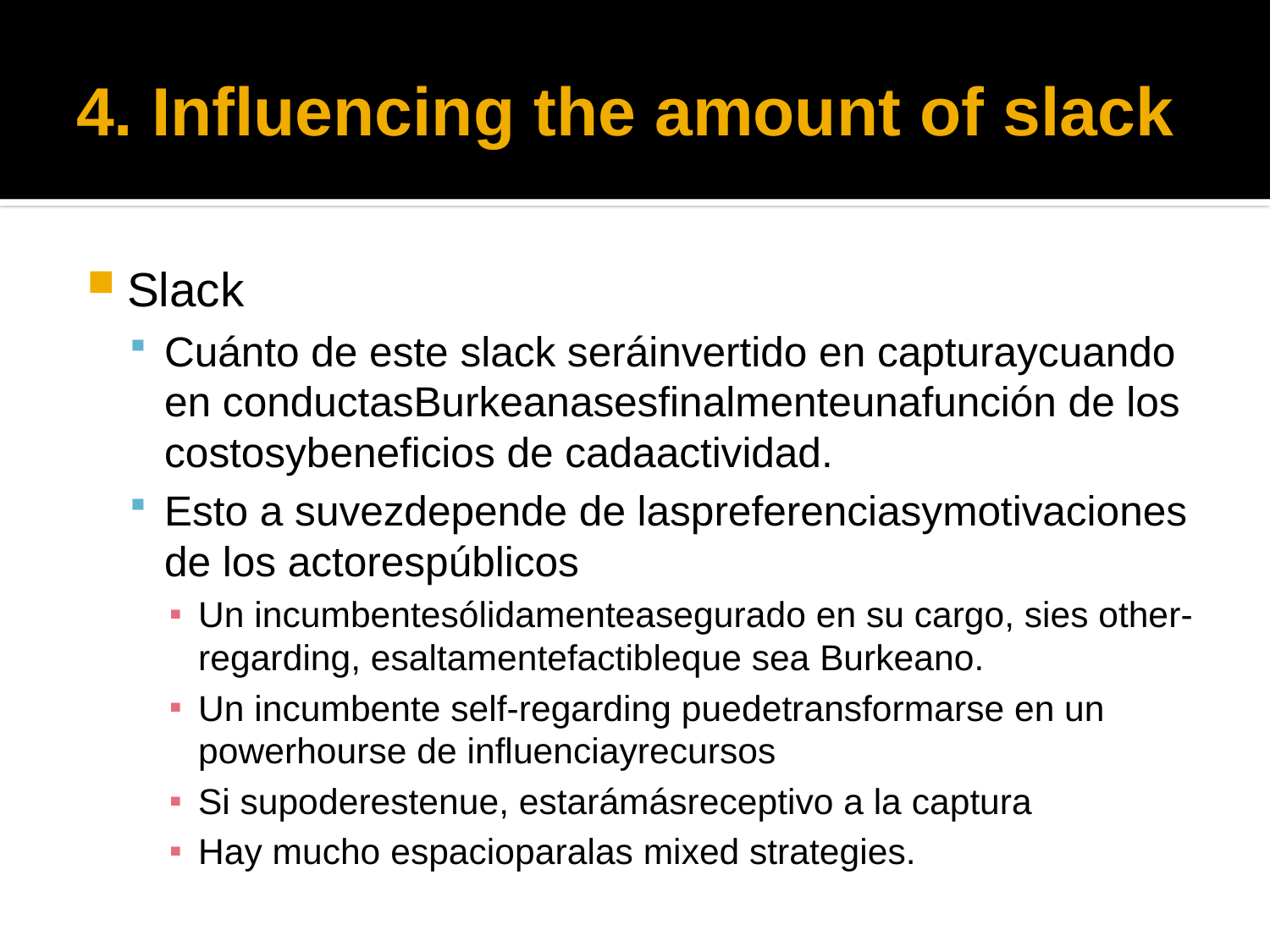

# 4. Influencing the amount of slack
Slack
Cuánto de este slack seráinvertido en capturaycuando en conductasBurkeanasesfinalmenteunafunción de los costosybeneficios de cadaactividad.
Esto a suvezdepende de laspreferenciasymotivaciones de los actorespúblicos
Un incumbentesólidamenteasegurado en su cargo, sies other-regarding, esaltamentefactibleque sea Burkeano.
Un incumbente self-regarding puedetransformarse en un powerhourse de influenciayrecursos
Si supoderestenue, estarámásreceptivo a la captura
Hay mucho espacioparalas mixed strategies.